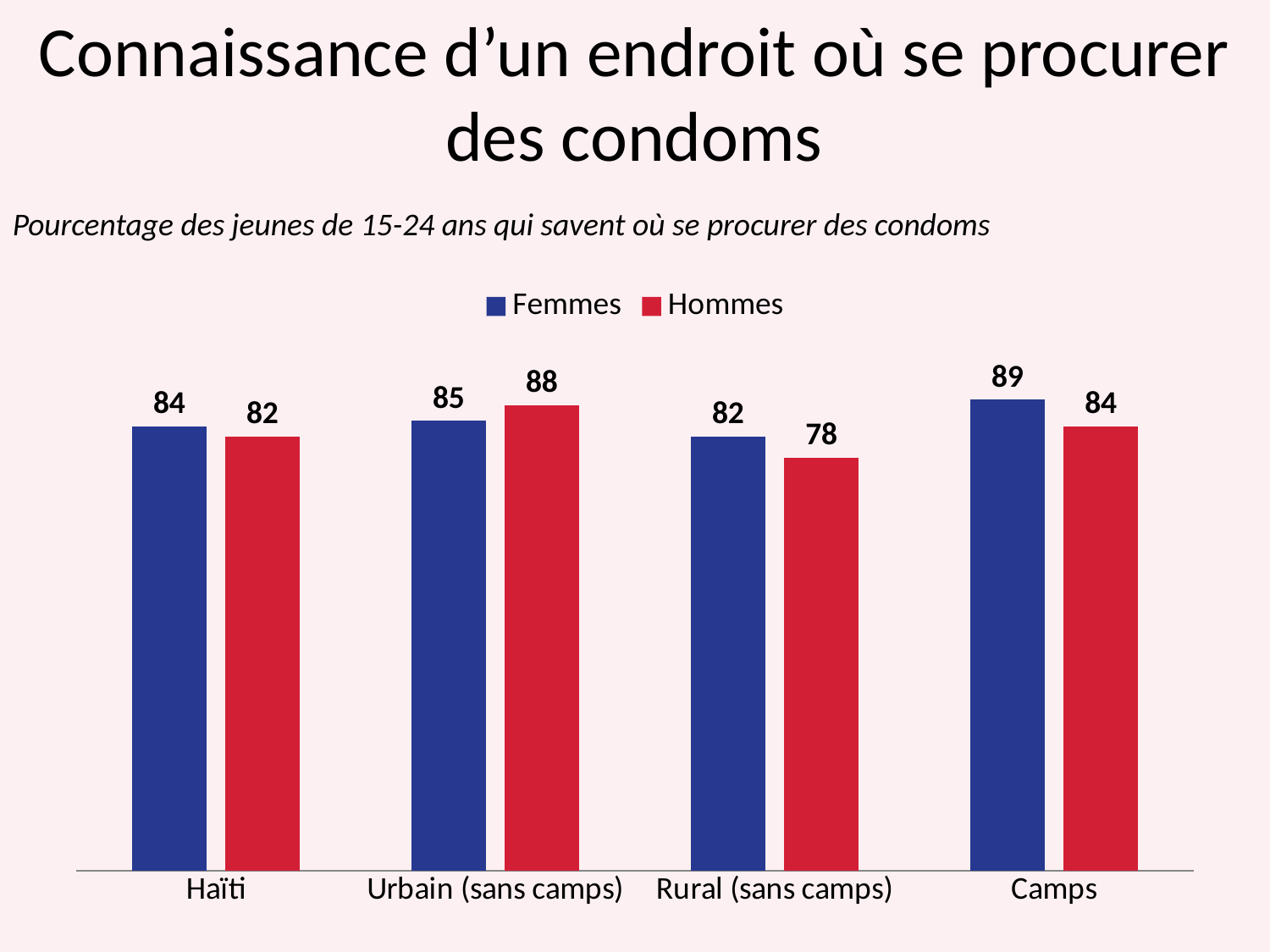

Connaissance d’un endroit où se procurer des condoms
Pourcentage des jeunes de 15-24 ans qui savent où se procurer des condoms

### Chart

| Category | Femmes | Hommes |
|---|---|---|
| Haïti | 84.0 | 82.0 |
| Urbain (sans camps) | 85.0 | 88.0 |
| Rural (sans camps) | 82.0 | 78.0 |
| Camps | 89.0 | 84.0 |